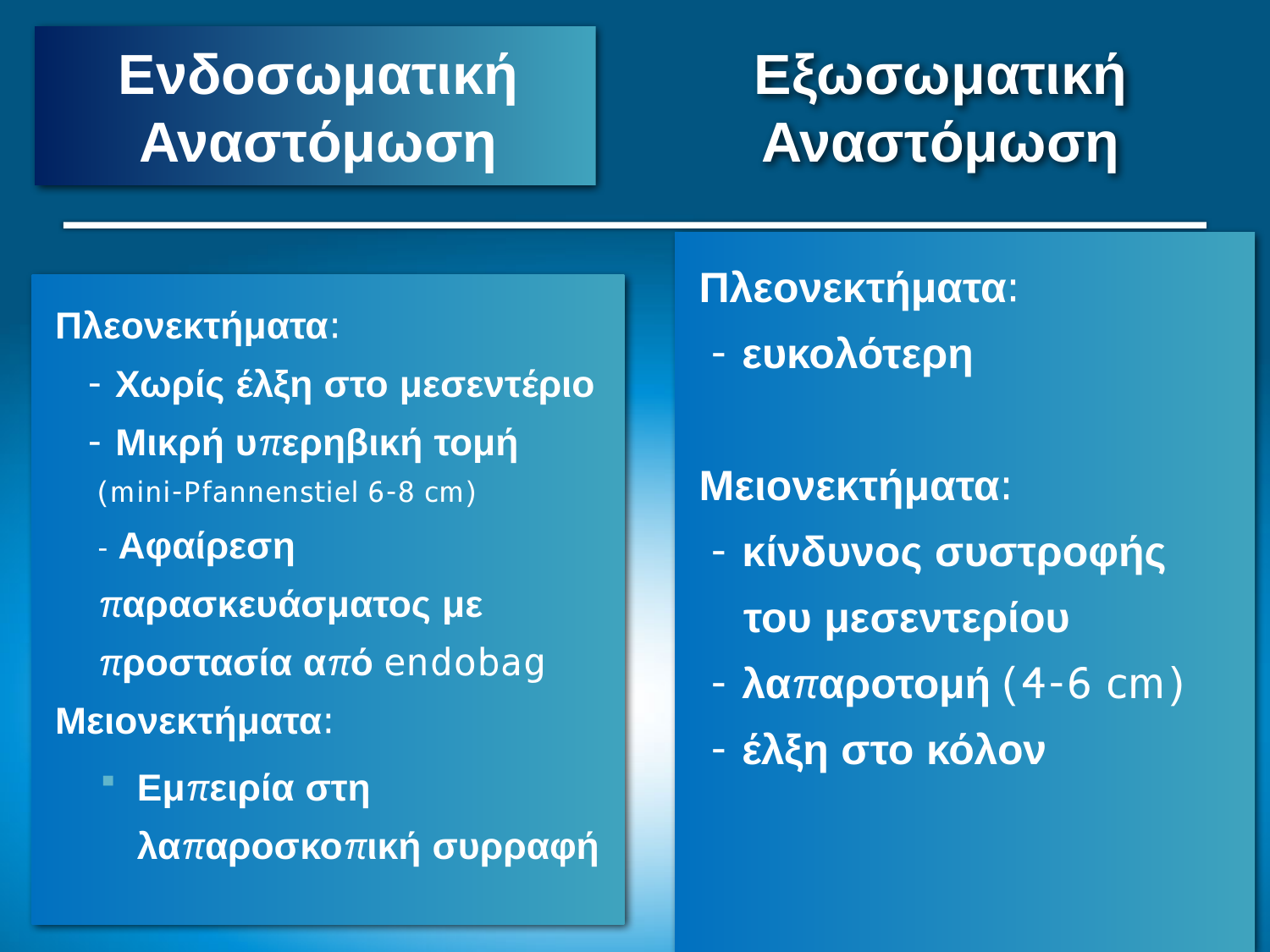

# Ενδοσωματική Αναστόμωση
Εξωσωματική Αναστόμωση
Πλεονεκτήματα:
 - ευκολότερη

Μειονεκτήματα:
 - κίνδυνος συστροφής του μεσεντερίου
 - λαπαροτομή (4-6 cm)
 - έλξη στο κόλον
Πλεονεκτήματα:
   - Χωρίς έλξη στο μεσεντέριο
   - Μικρή υπερηβική τομή
	(mini-Pfannenstiel 6-8 cm)
 	- Αφαίρεση παρασκευάσματος με προστασία από endobag
Μειονεκτήματα:
Εμπειρία στη λαπαροσκοπική συρραφή